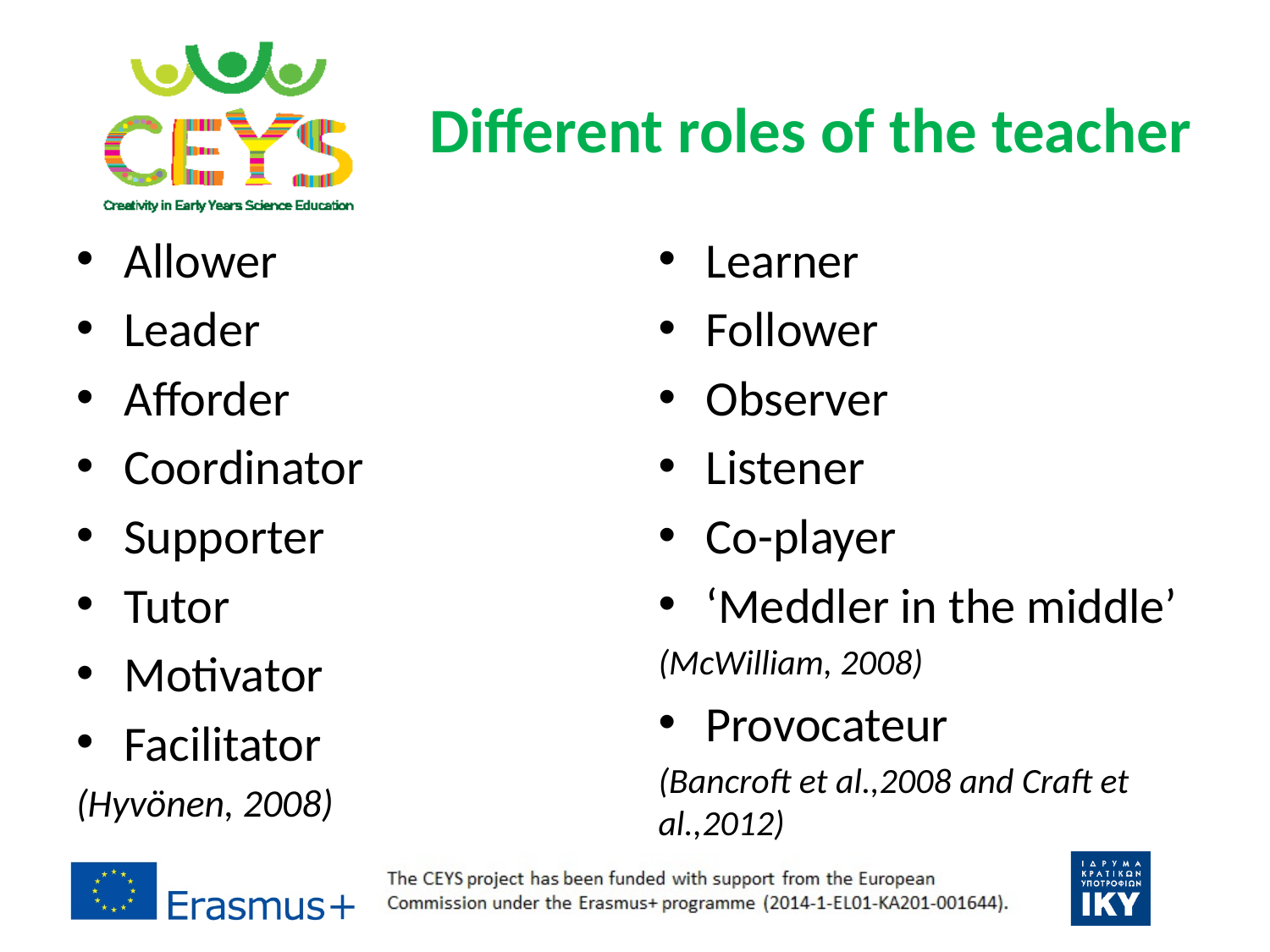

# Different roles of the teacher
Allower
Leader
Afforder
Coordinator
Supporter
Tutor
Motivator
Facilitator
(Hyvönen, 2008)
Learner
Follower
Observer
Listener
Co-player
‘Meddler in the middle’
(McWilliam, 2008)
Provocateur
(Bancroft et al.,2008 and Craft et al.,2012)